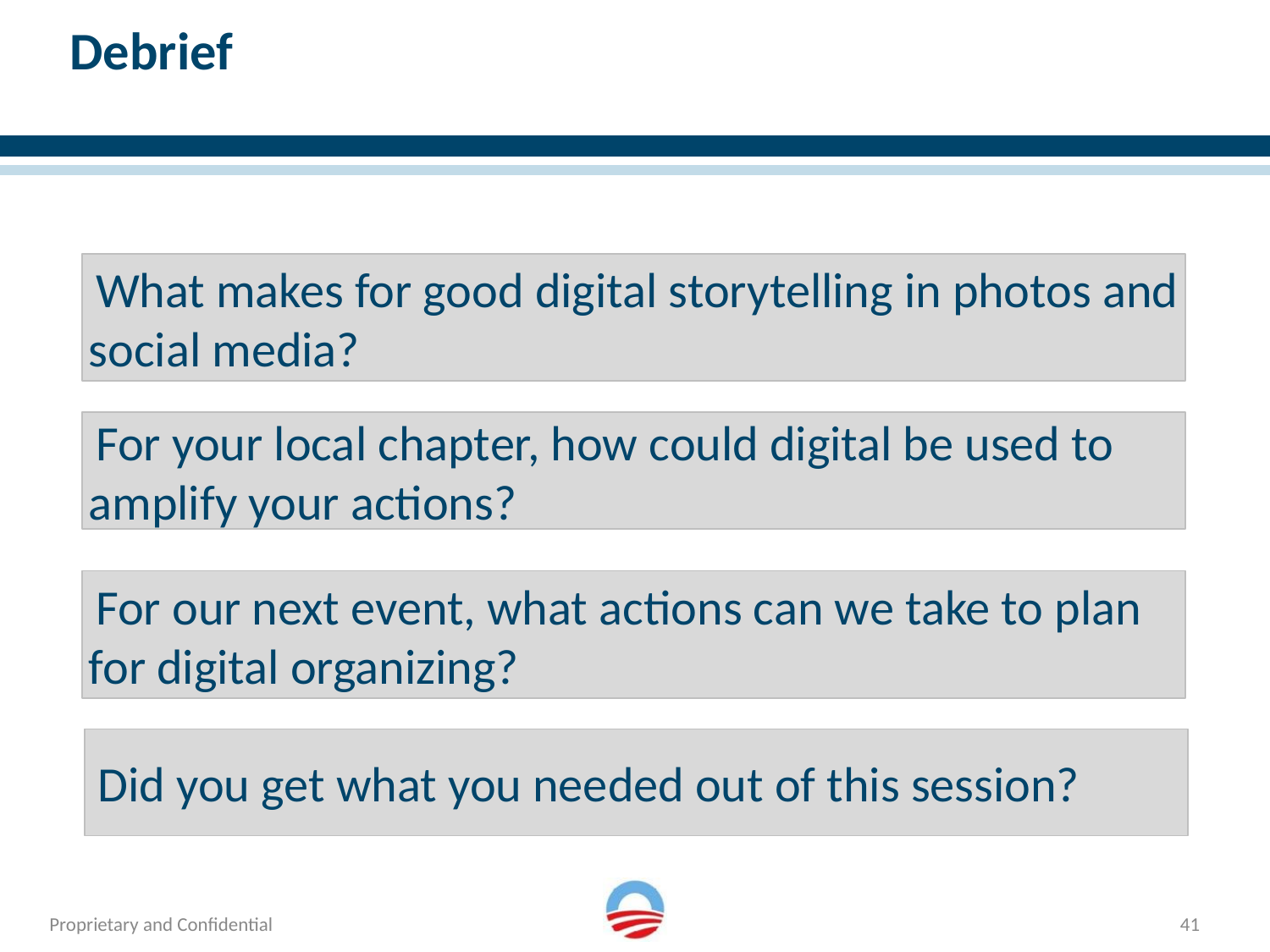

# Debrief

What makes for good digital storytelling in photos and social media?
For your local chapter, how could digital be used to amplify your actions?

For our next event, what actions can we take to plan for digital organizing?

Did you get what you needed out of this session?
41